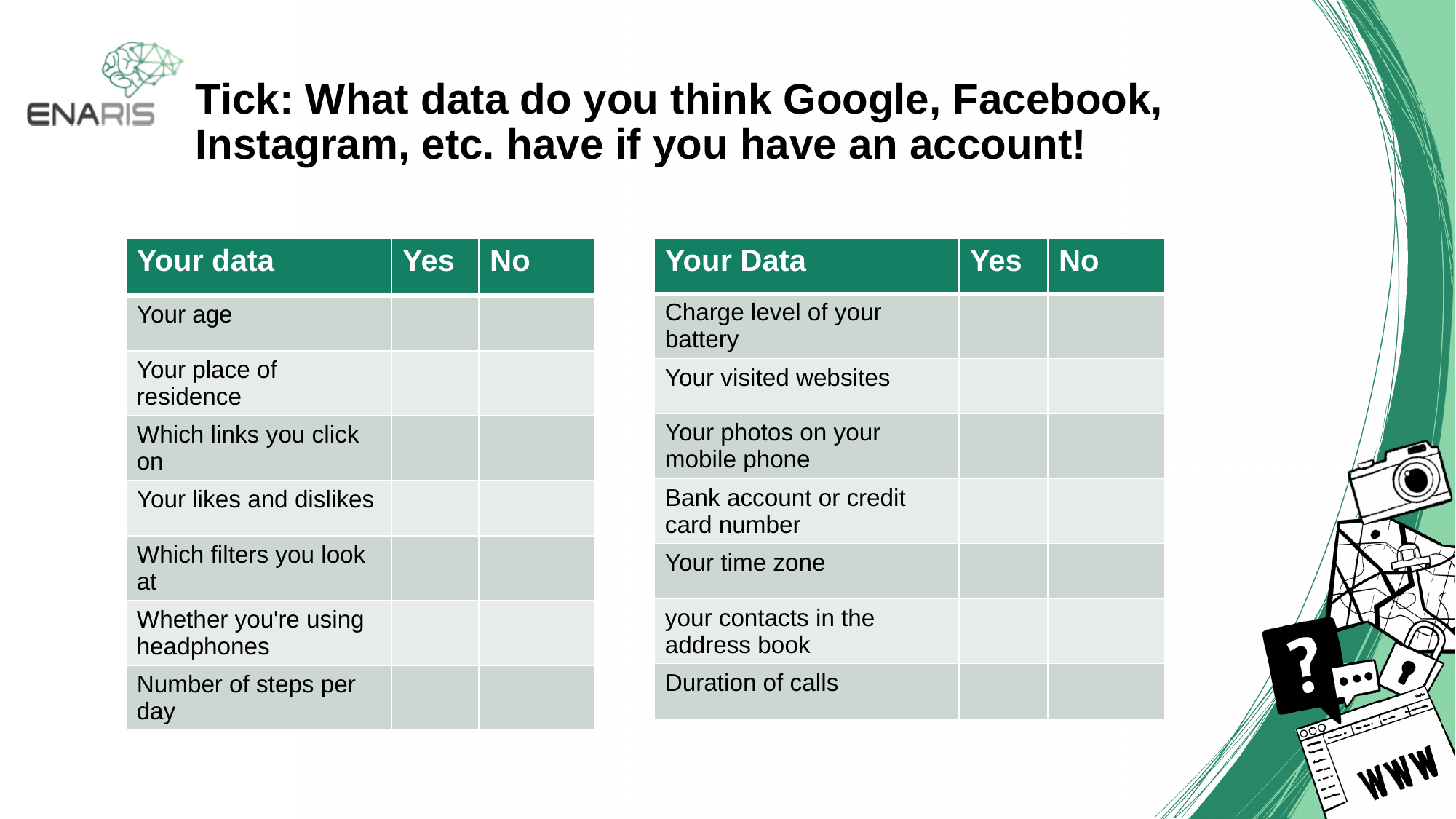

# Tick: What data do you think Google, Facebook, Instagram, etc. have if you have an account!
| Your data | Yes | No |
| --- | --- | --- |
| Your age |  |  |
| Your place of residence |  |  |
| Which links you click on |  |  |
| Your likes and dislikes |  |  |
| Which filters you look at |  |  |
| Whether you're using headphones |  |  |
| Number of steps per day |  |  |
| Your Data | Yes | No |
| --- | --- | --- |
| Charge level of your battery |  |  |
| Your visited websites |  |  |
| Your photos on your mobile phone |  |  |
| Bank account or credit card number |  |  |
| Your time zone |  |  |
| your contacts in the address book |  |  |
| Duration of calls |  |  |